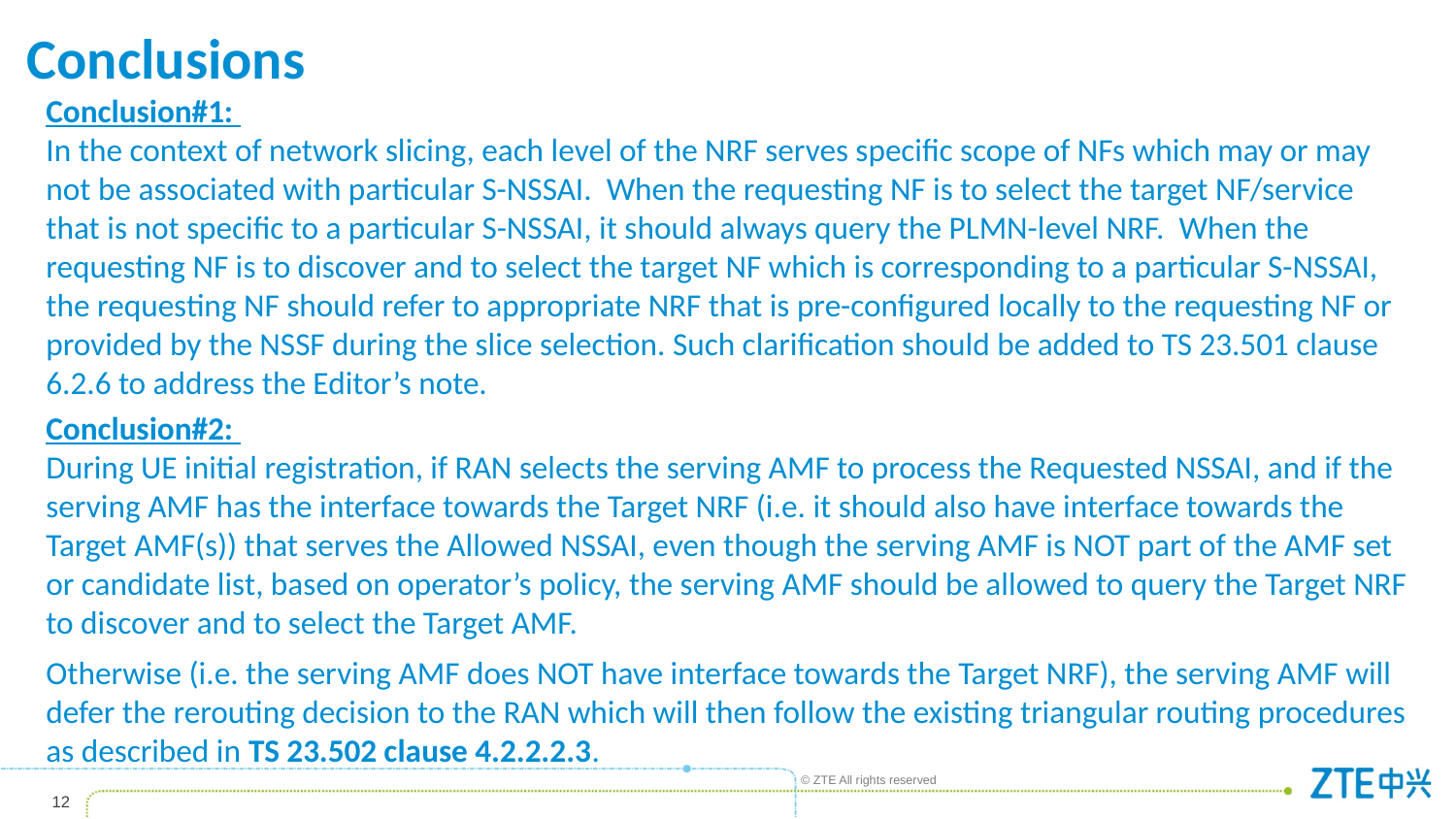

Conclusions
Conclusion#1:
In the context of network slicing, each level of the NRF serves specific scope of NFs which may or may not be associated with particular S-NSSAI.  When the requesting NF is to select the target NF/service that is not specific to a particular S-NSSAI, it should always query the PLMN-level NRF.  When the requesting NF is to discover and to select the target NF which is corresponding to a particular S-NSSAI, the requesting NF should refer to appropriate NRF that is pre-configured locally to the requesting NF or provided by the NSSF during the slice selection. Such clarification should be added to TS 23.501 clause 6.2.6 to address the Editor’s note.
Conclusion#2:
During UE initial registration, if RAN selects the serving AMF to process the Requested NSSAI, and if the serving AMF has the interface towards the Target NRF (i.e. it should also have interface towards the Target AMF(s)) that serves the Allowed NSSAI, even though the serving AMF is NOT part of the AMF set or candidate list, based on operator’s policy, the serving AMF should be allowed to query the Target NRF to discover and to select the Target AMF.
Otherwise (i.e. the serving AMF does NOT have interface towards the Target NRF), the serving AMF will defer the rerouting decision to the RAN which will then follow the existing triangular routing procedures as described in TS 23.502 clause 4.2.2.2.3.